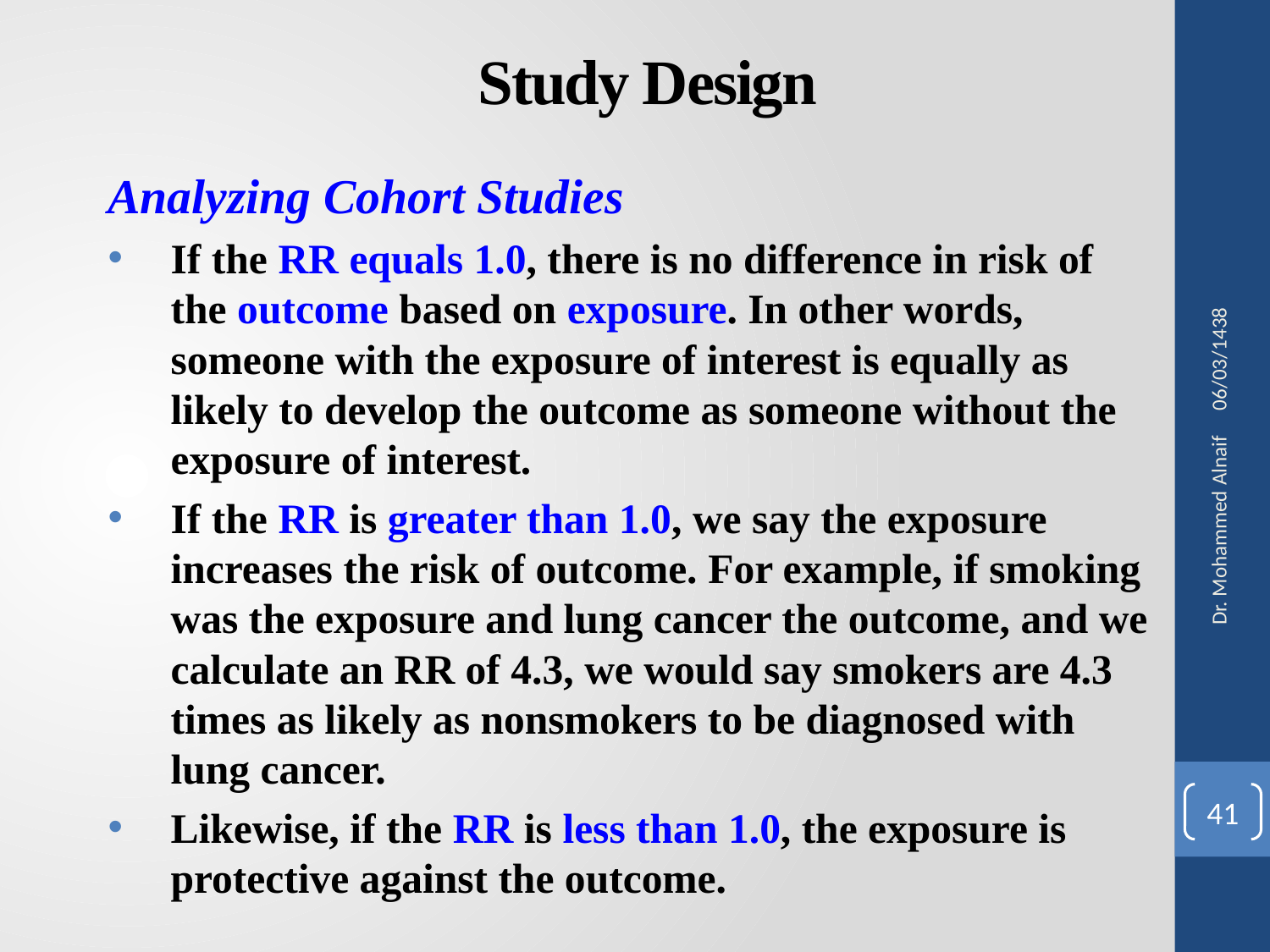

# Study Design
Analyzing Cohort Studies
If the RR equals 1.0, there is no difference in risk of the outcome based on exposure. In other words, someone with the exposure of interest is equally as likely to develop the outcome as someone without the exposure of interest.
If the RR is greater than 1.0, we say the exposure increases the risk of outcome. For example, if smoking was the exposure and lung cancer the outcome, and we calculate an RR of 4.3, we would say smokers are 4.3 times as likely as nonsmokers to be diagnosed with lung cancer.
Likewise, if the RR is less than 1.0, the exposure is protective against the outcome.
06/03/1438
Dr. Mohammed Alnaif
41